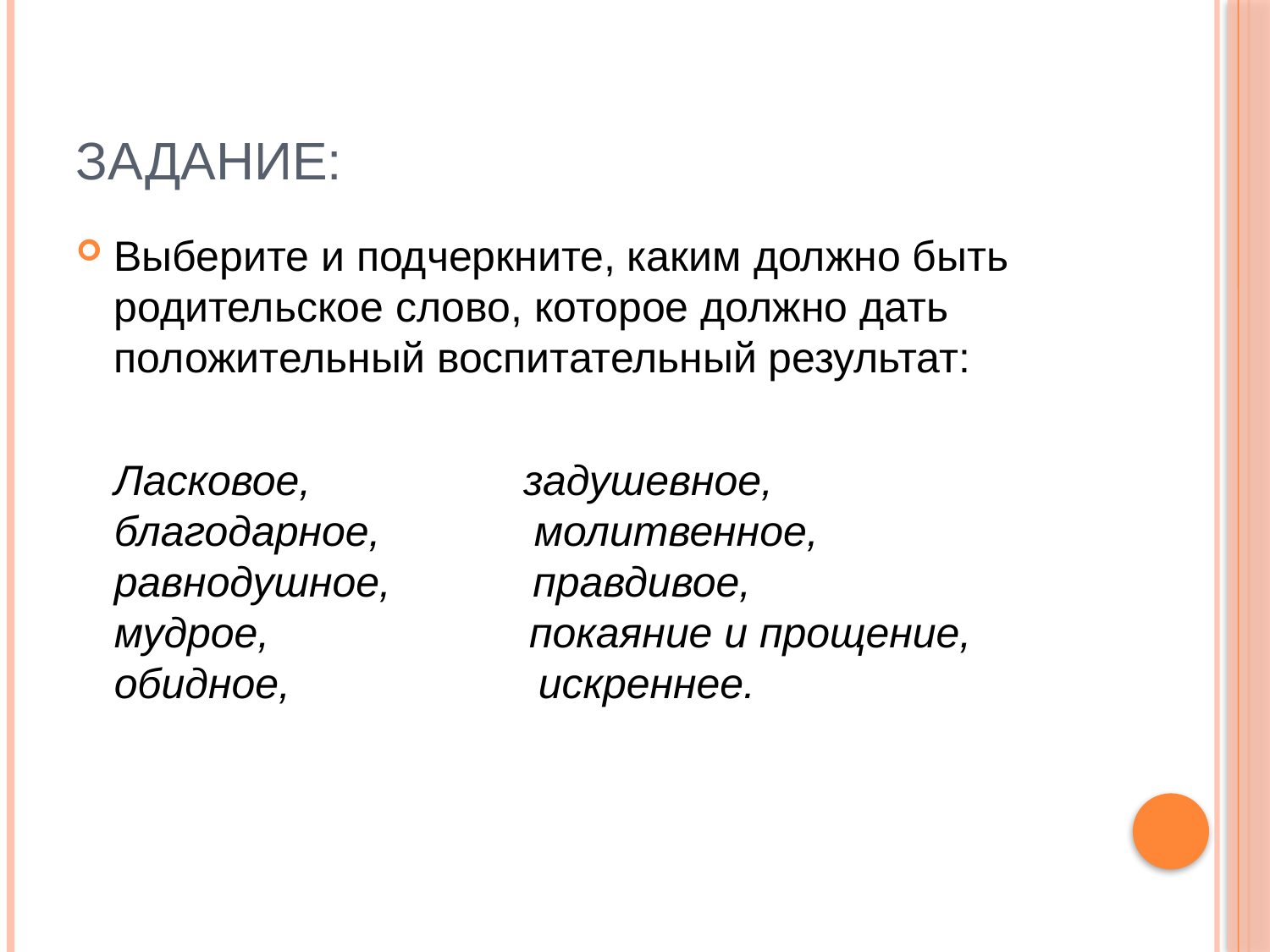

# Задание:
Выберите и подчеркните, каким должно быть родительское слово, которое должно дать положительный воспитательный результат:

	Ласковое,                  задушевное,         благодарное,             молитвенное,      равнодушное,            правдивое,                 мудрое,                      покаяние и прощение, обидное,                     искреннее.